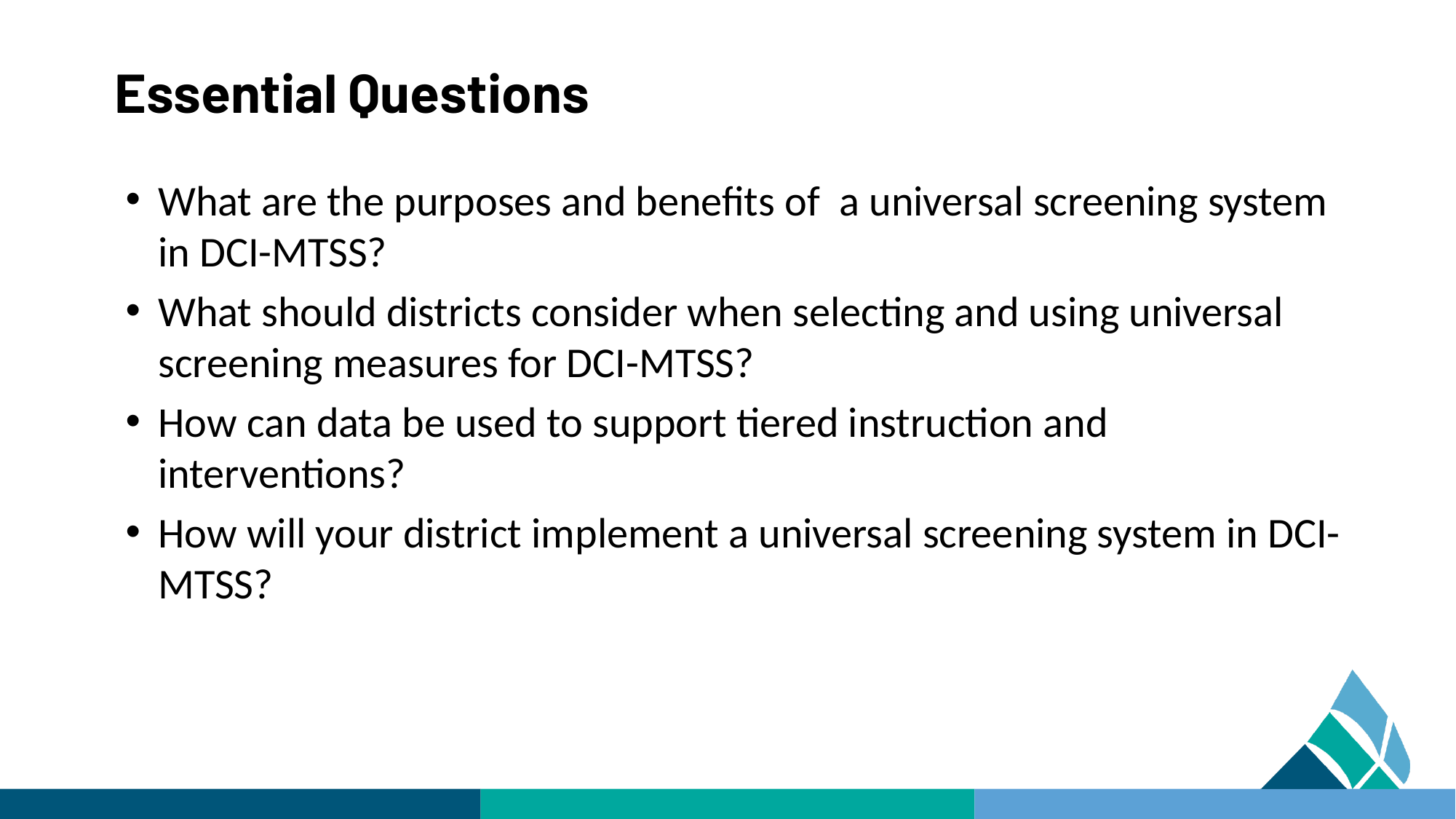

# Essential Questions Revisited
What are the purposes and benefits of  a universal screening system in DCI-MTSS?
What should districts consider when selecting and using universal screening measures for DCI-MTSS?
How can data be used to support tiered instruction and interventions?
How will your district implement a universal screening system in DCI-MTSS?